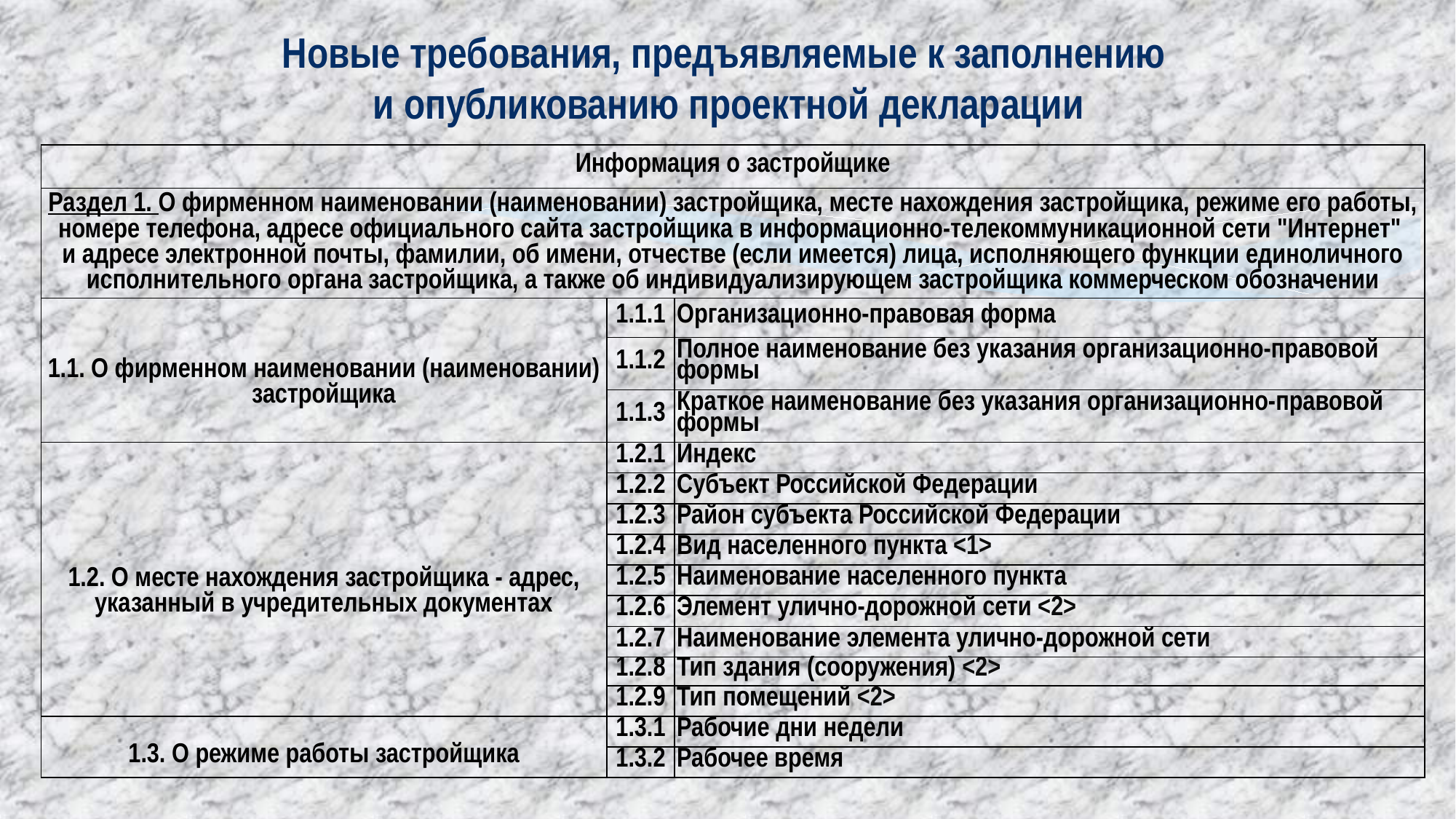

# Новые требования, предъявляемые к заполнению и опубликованию проектной декларации
| Информация о застройщике |  |  |
| --- | --- | --- |
| Раздел 1. О фирменном наименовании (наименовании) застройщика, месте нахождения застройщика, режиме его работы, номере телефона, адресе официального сайта застройщика в информационно-телекоммуникационной сети "Интернет" и адресе электронной почты, фамилии, об имени, отчестве (если имеется) лица, исполняющего функции единоличного исполнительного органа застройщика, а также об индивидуализирующем застройщика коммерческом обозначении |  |  |
| 1.1. О фирменном наименовании (наименовании) застройщика | 1.1.1 | Организационно-правовая форма |
|  | 1.1.2 | Полное наименование без указания организационно-правовой формы |
|  | 1.1.3 | Краткое наименование без указания организационно-правовой формы |
| 1.2. О месте нахождения застройщика - адрес, указанный в учредительных документах | 1.2.1 | Индекс |
|  | 1.2.2 | Субъект Российской Федерации |
|  | 1.2.3 | Район субъекта Российской Федерации |
|  | 1.2.4 | Вид населенного пункта <1> |
|  | 1.2.5 | Наименование населенного пункта |
|  | 1.2.6 | Элемент улично-дорожной сети <2> |
|  | 1.2.7 | Наименование элемента улично-дорожной сети |
|  | 1.2.8 | Тип здания (сооружения) <2> |
|  | 1.2.9 | Тип помещений <2> |
| 1.3. О режиме работы застройщика | 1.3.1 | Рабочие дни недели |
|  | 1.3.2 | Рабочее время |